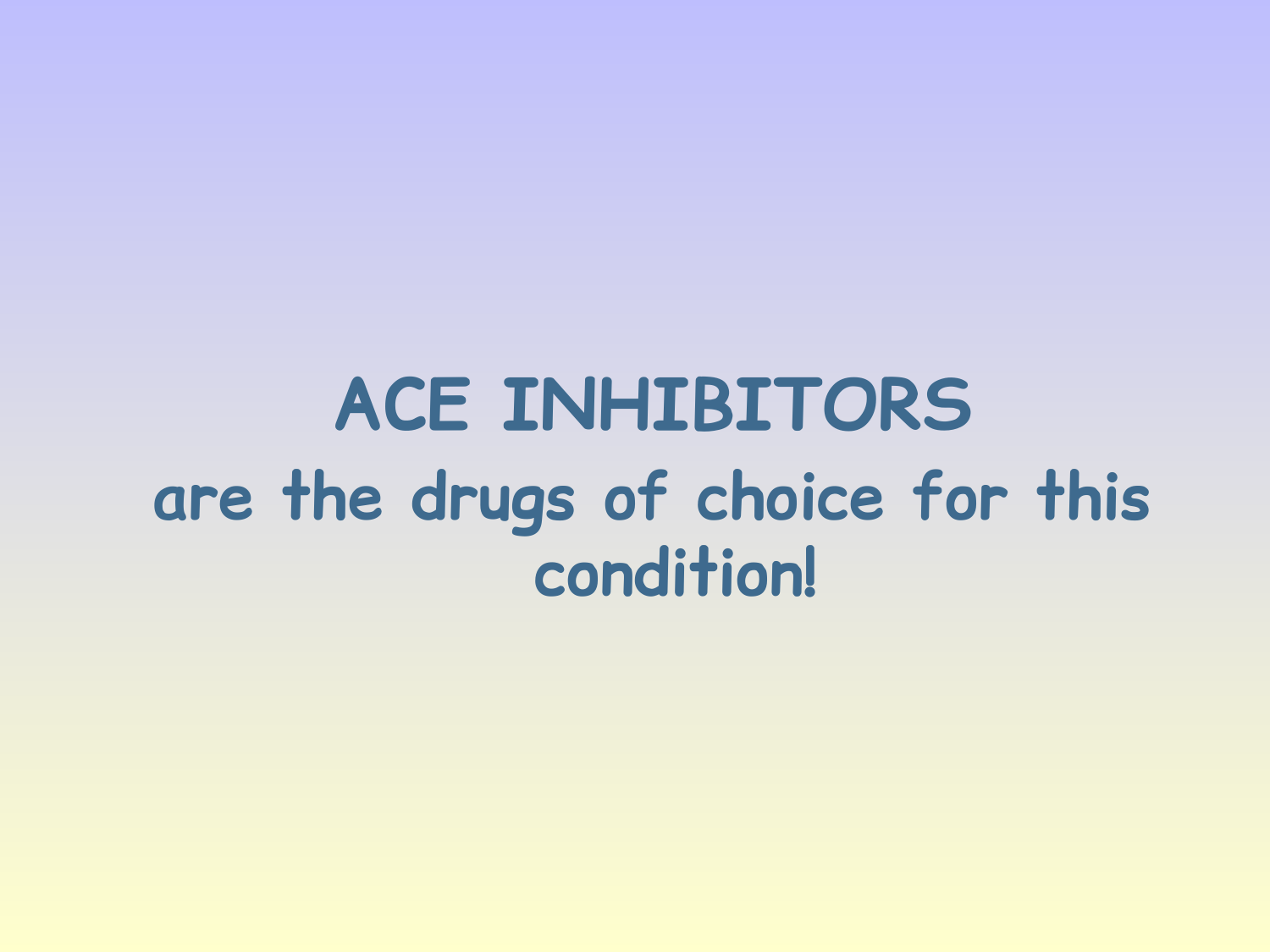

ACE INHIBITORS
are the drugs of choice for this condition!

#